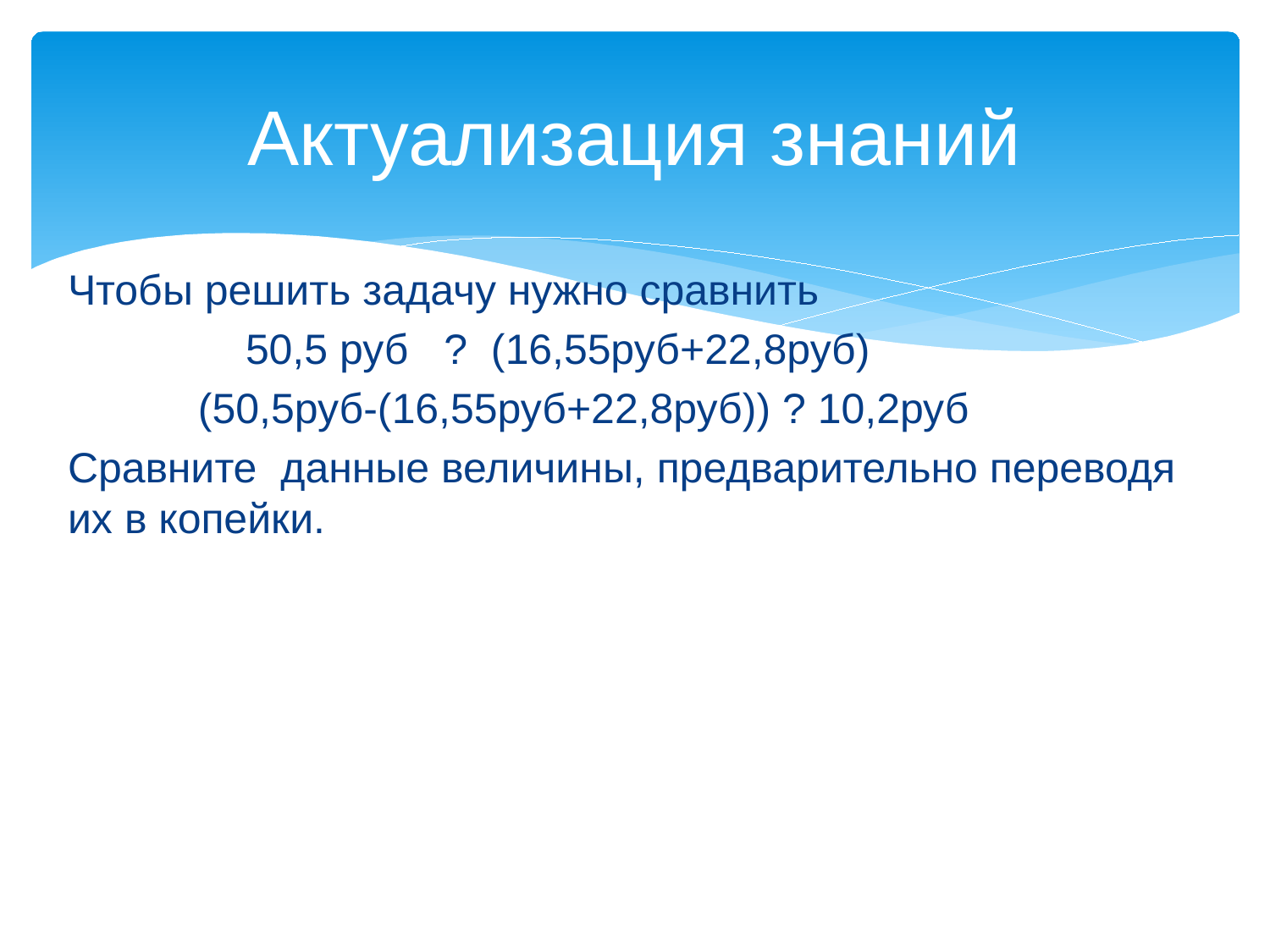

# Актуализация знаний
Чтобы решить задачу нужно сравнить
               50,5 руб   ?  (16,55руб+22,8руб)
           (50,5руб-(16,55руб+22,8руб)) ? 10,2руб
Сравните  данные величины, предварительно переводя их в копейки.